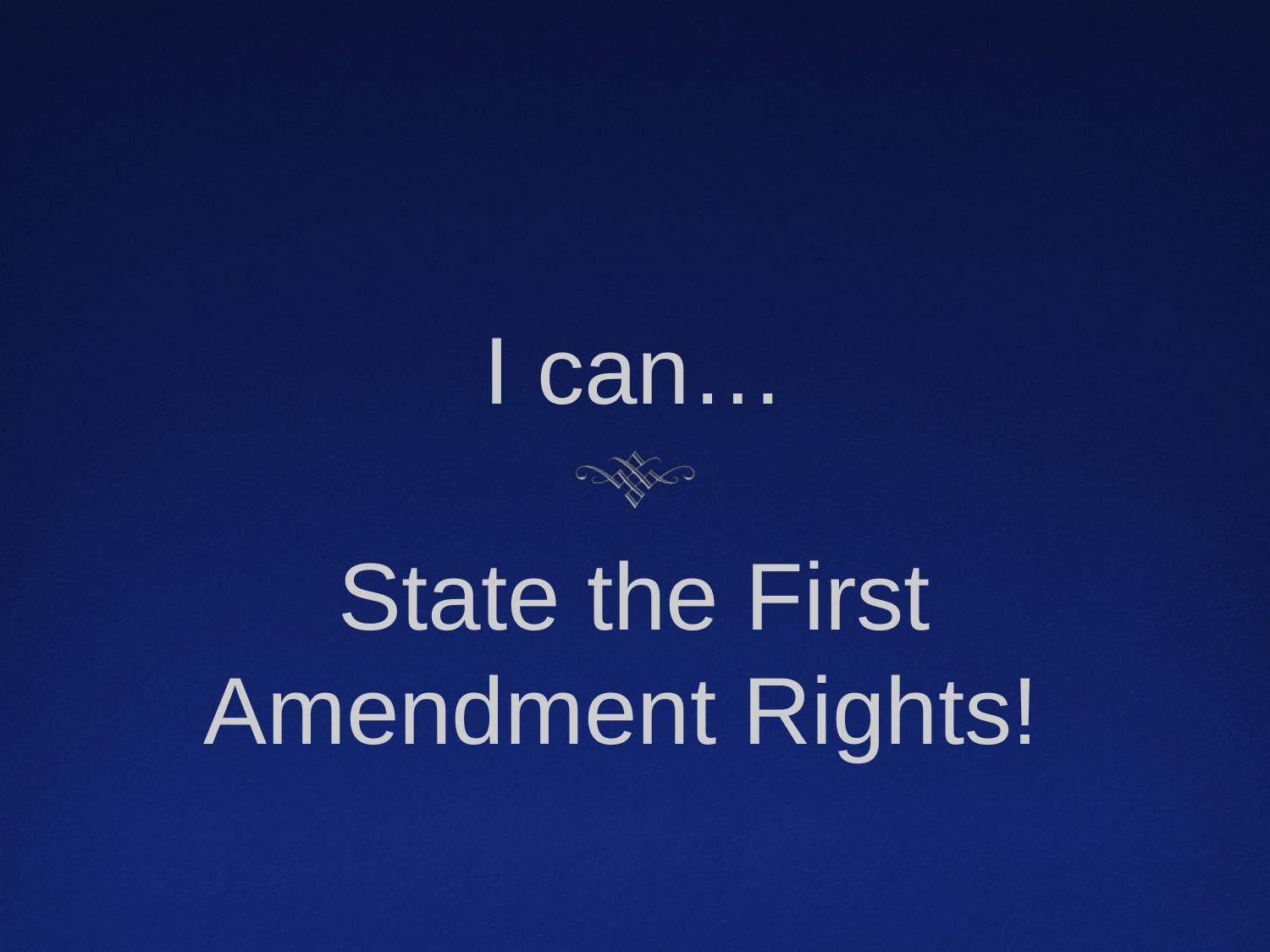

# I can…
State the First Amendment Rights!